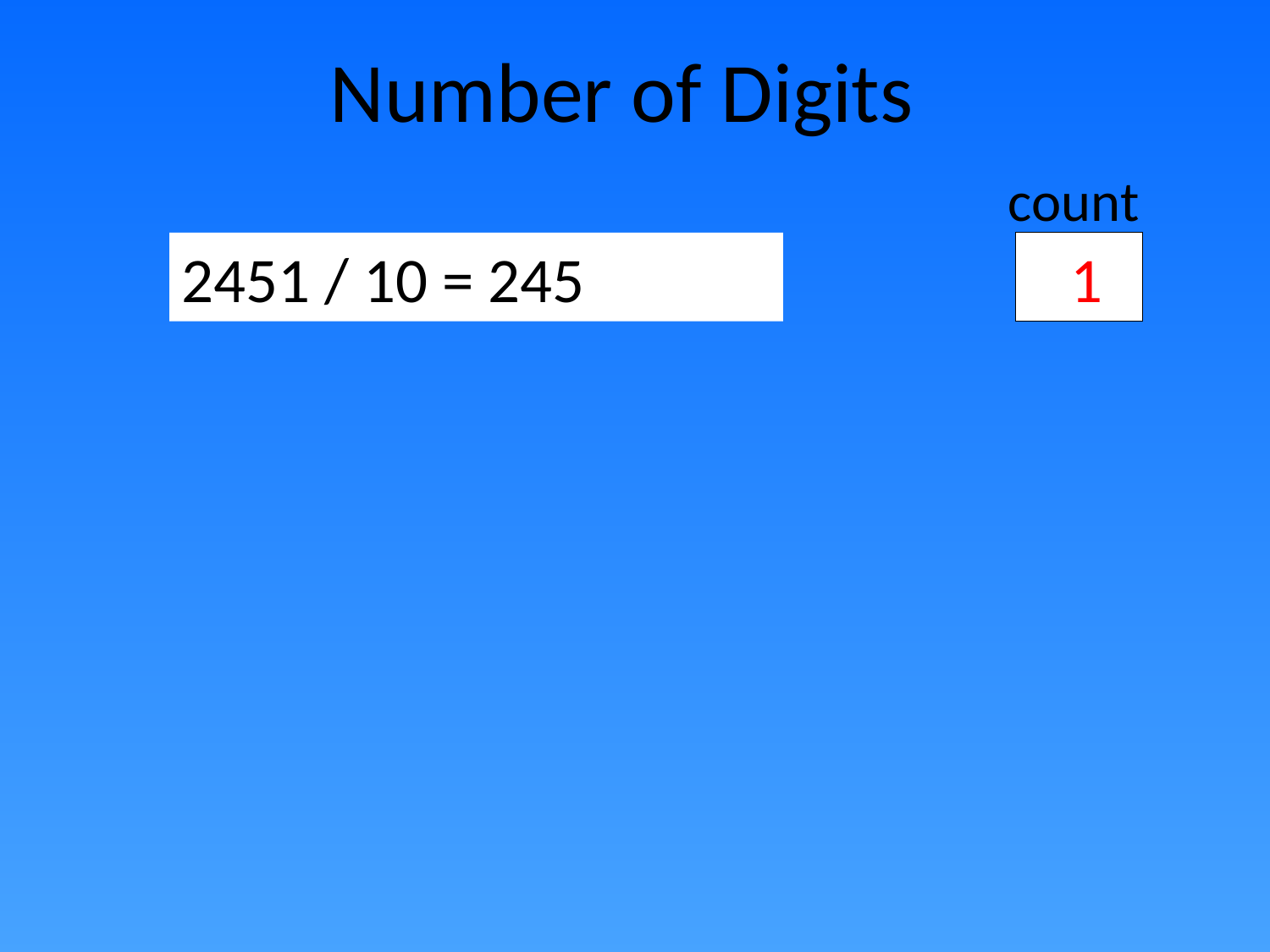

Number of Digits
count
2451 / 10 = 245
 1